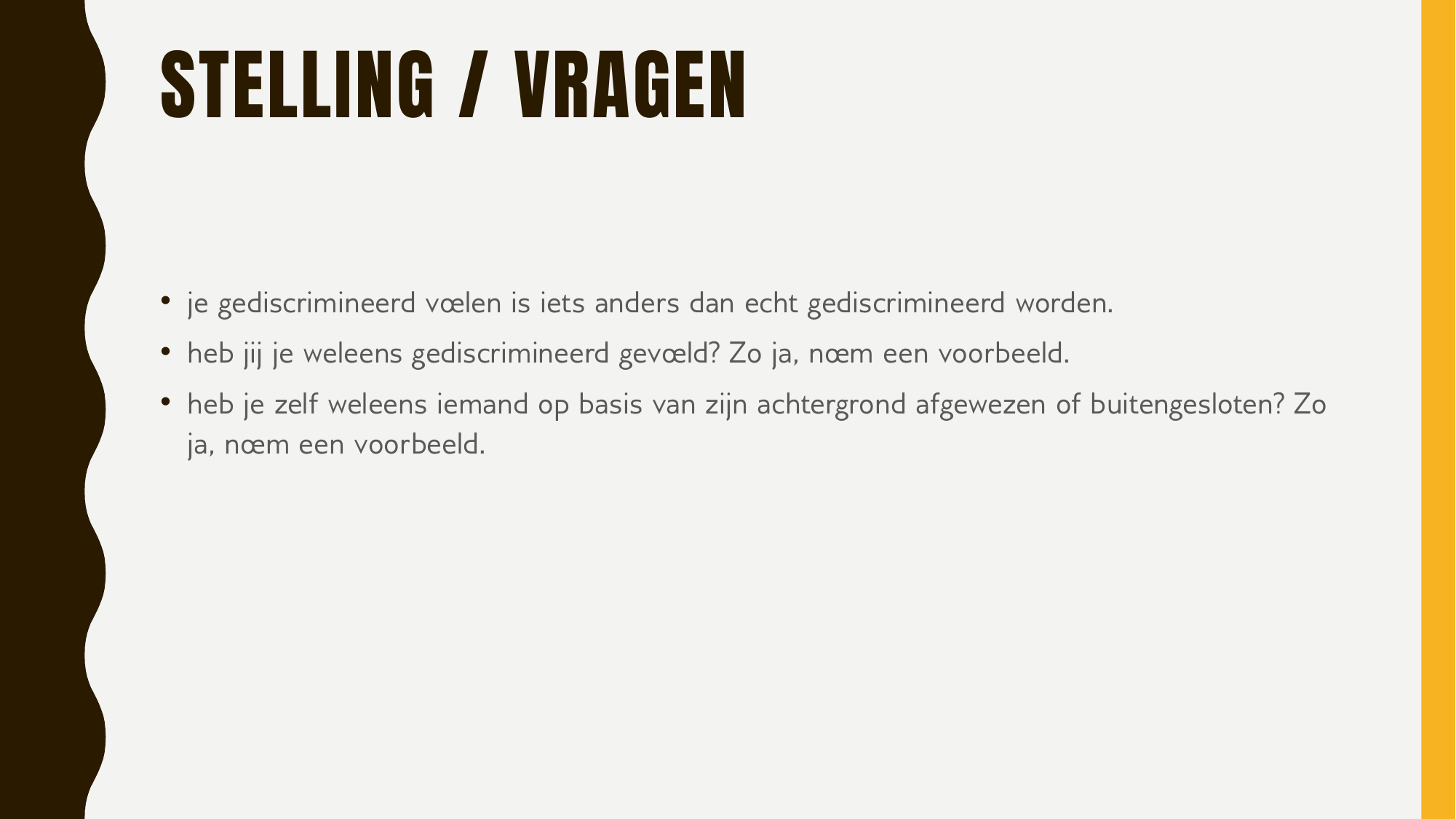

# Stelling / vragen
je gediscrimineerd voelen is iets anders dan echt gediscrimineerd worden.
heb jij je weleens gediscrimineerd gevoeld? Zo ja, noem een voorbeeld.
heb je zelf weleens iemand op basis van zijn achtergrond afgewezen of buitengesloten? Zo ja, noem een voorbeeld.